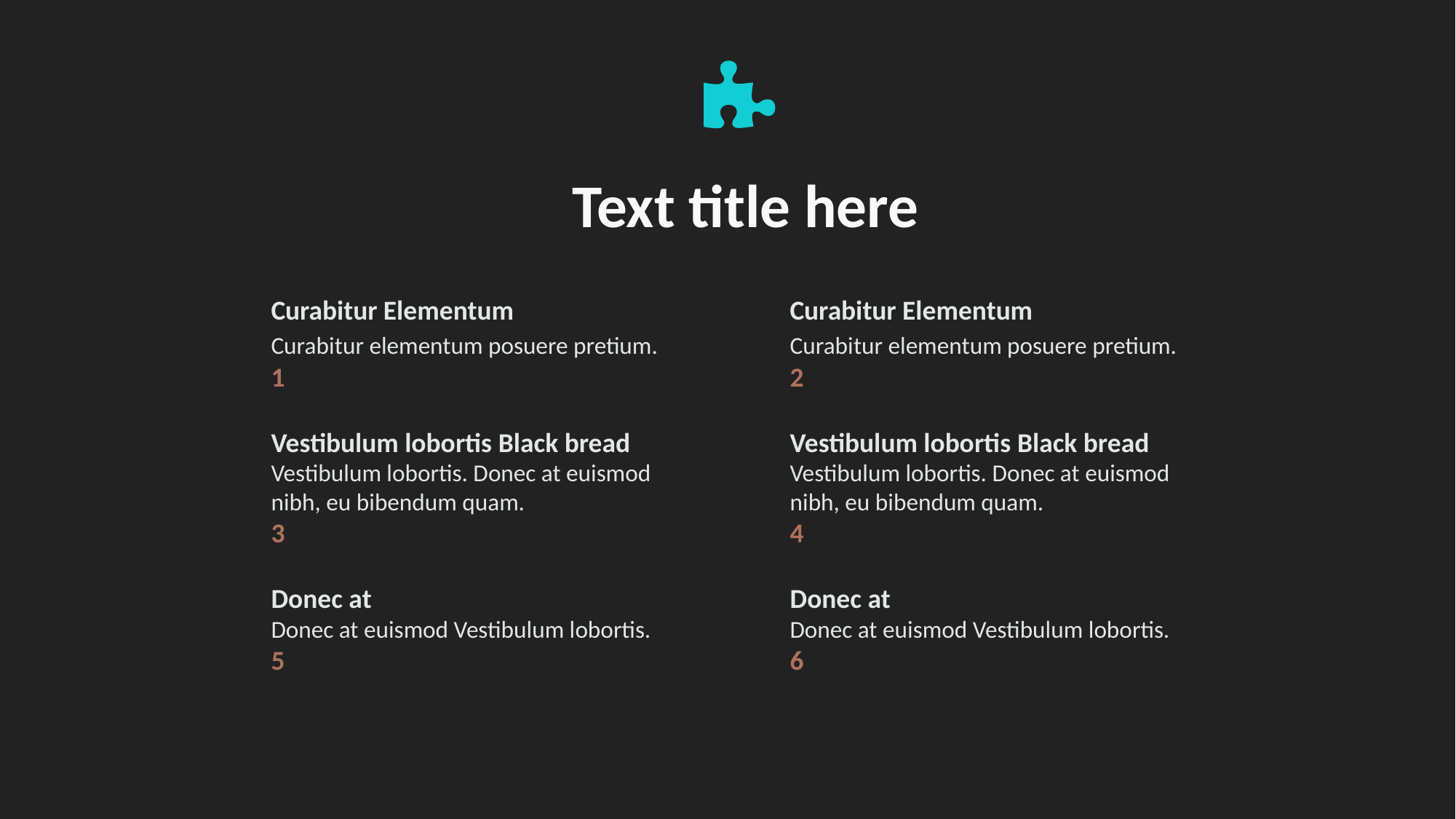

Text title here
Curabitur Elementum
Curabitur elementum posuere pretium.
1

Vestibulum lobortis Black bread
Vestibulum lobortis. Donec at euismod nibh, eu bibendum quam.
3

Donec at
Donec at euismod Vestibulum lobortis.
5
Curabitur Elementum
Curabitur elementum posuere pretium.
2

Vestibulum lobortis Black bread
Vestibulum lobortis. Donec at euismod nibh, eu bibendum quam.
4

Donec at
Donec at euismod Vestibulum lobortis.
6
Vestibulum lobortis. Donec at euismod nibh, eu bibendum quam. Nullam non gravida purus dolor ipsum amet sit.